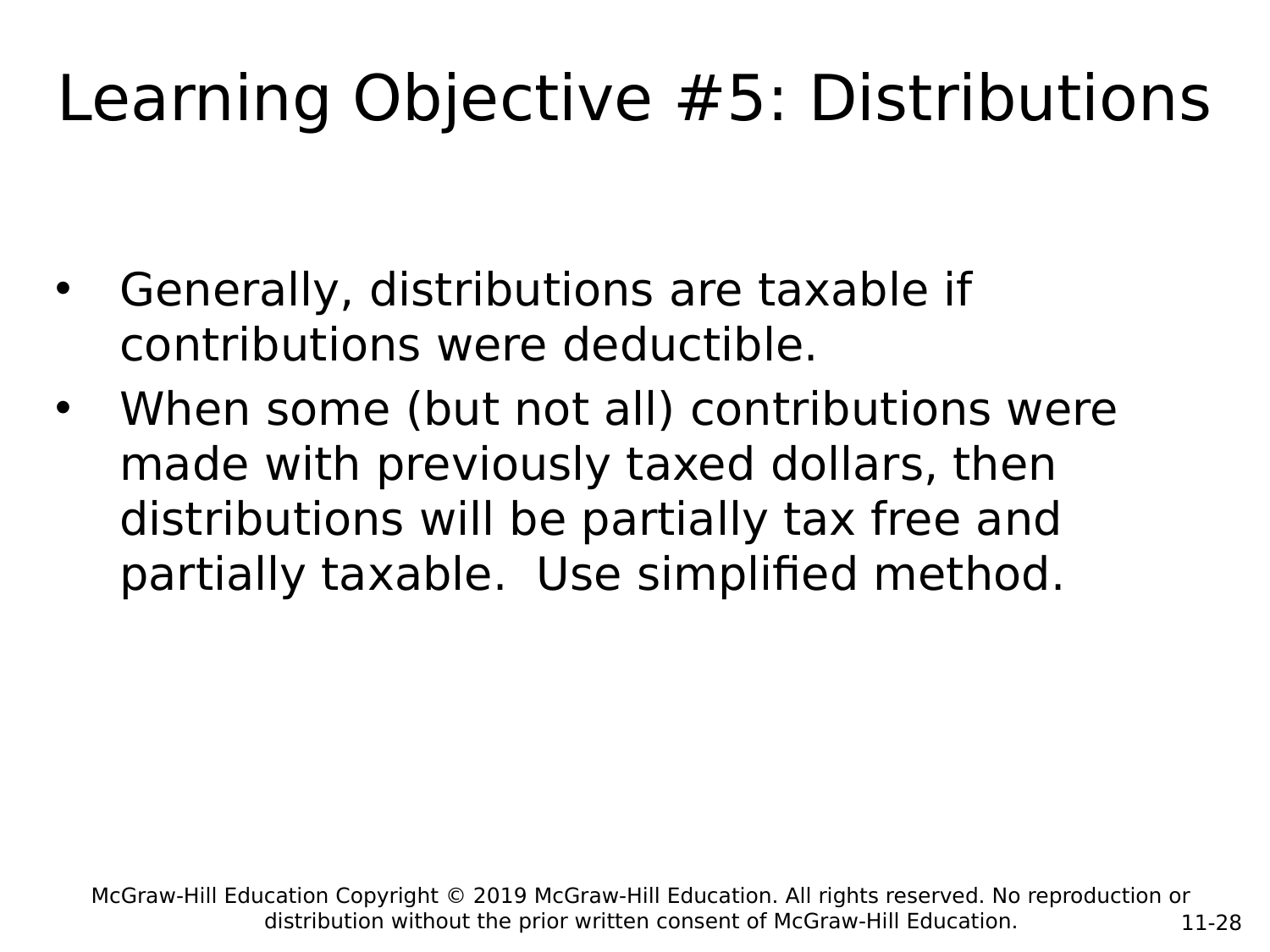

# Learning Objective #5: Distributions
Generally, distributions are taxable if contributions were deductible.
When some (but not all) contributions were made with previously taxed dollars, then distributions will be partially tax free and partially taxable.  Use simplified method.
McGraw-Hill Education Copyright © 2019 McGraw-Hill Education. All rights reserved. No reproduction or distribution without the prior written consent of McGraw-Hill Education.
11-28